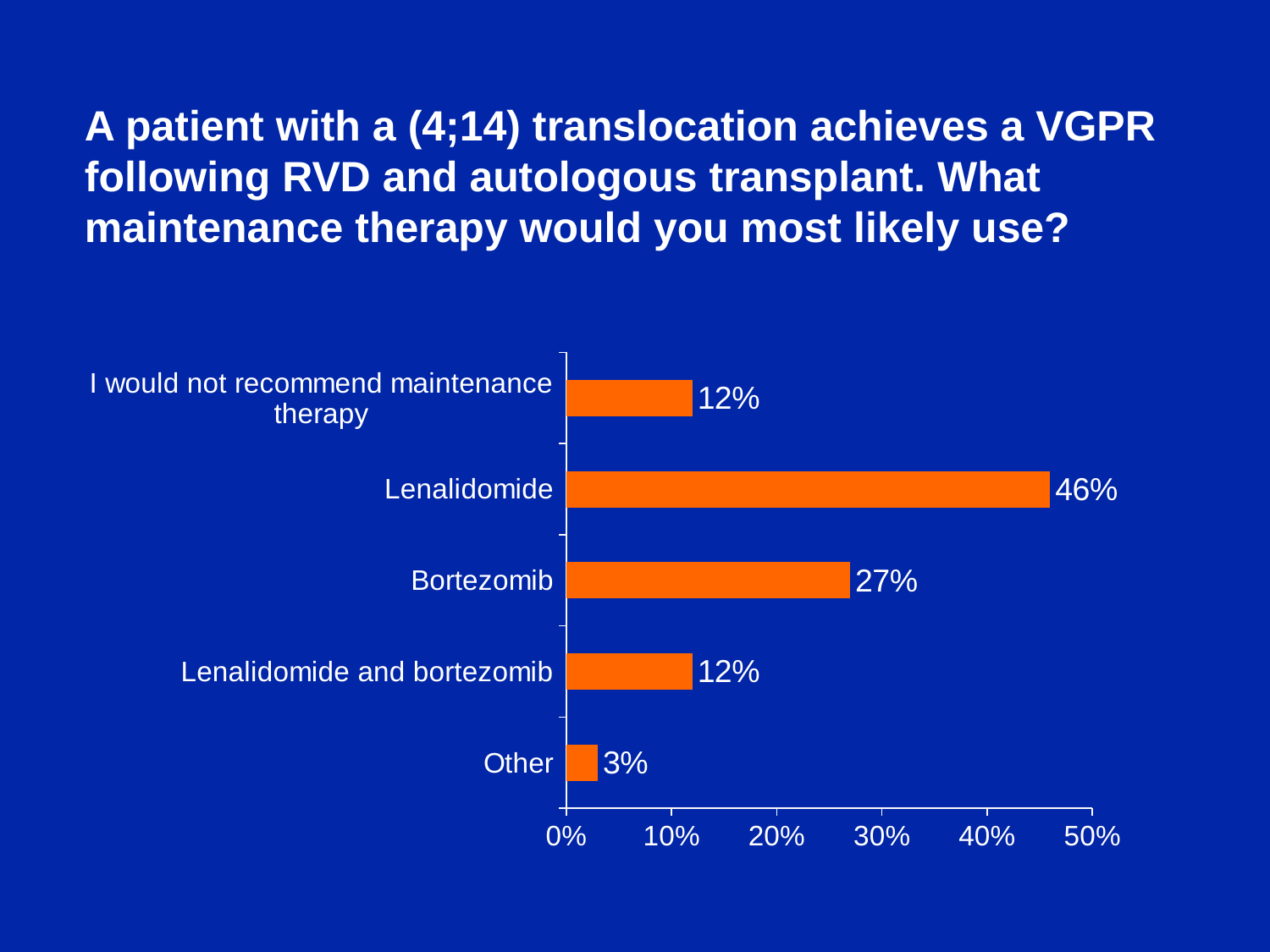

A patient with a (4;14) translocation achieves a VGPR following RVD and autologous transplant. What maintenance therapy would you most likely use?

### Chart

| Category | Series 1 |
|---|---|
| Other | 0.03 |
| Lenalidomide and bortezomib | 0.12 |
| Bortezomib | 0.27 |
| Lenalidomide | 0.46 |
| I would not recommend maintenance therapy | 0.12 |